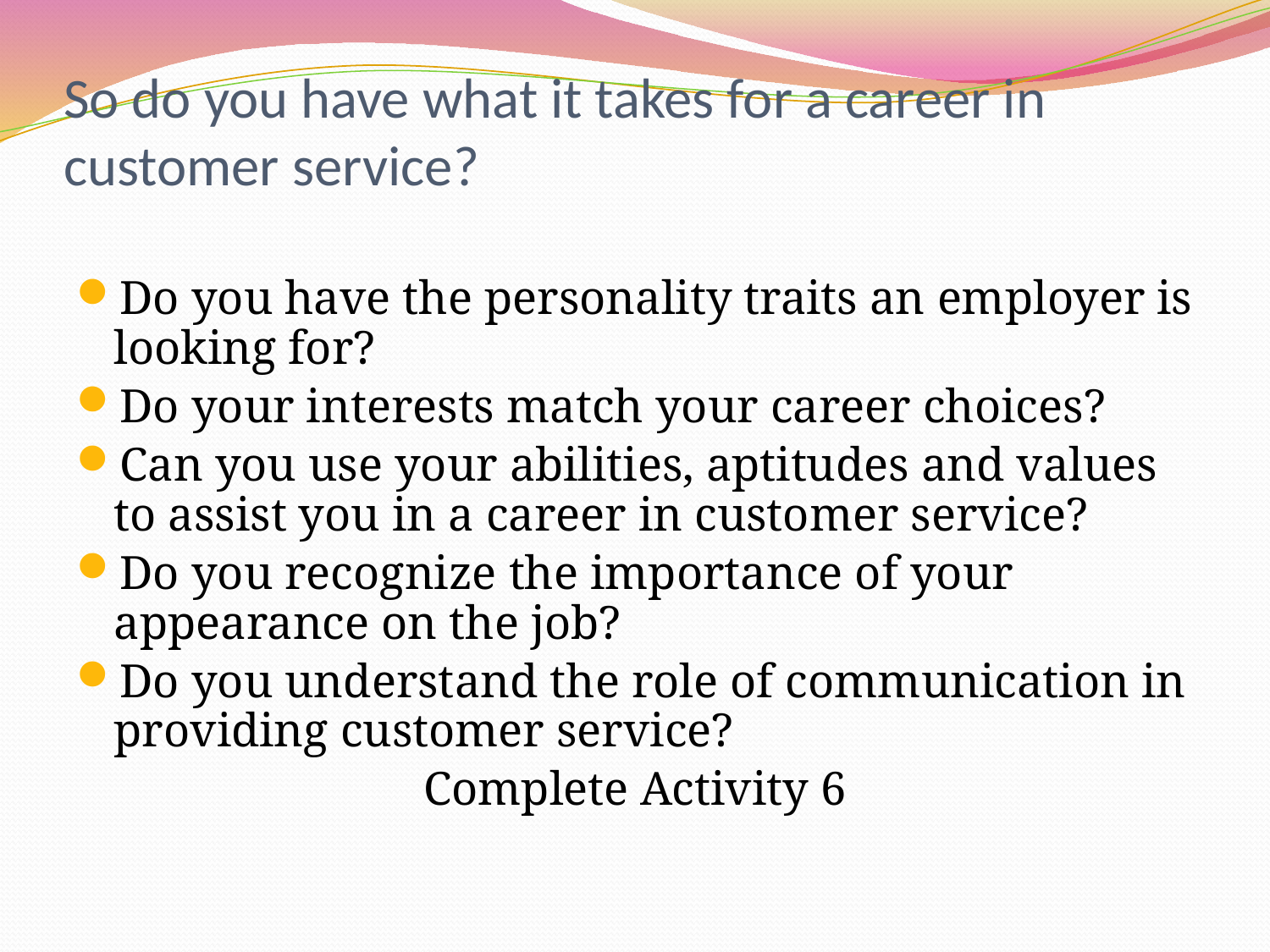

# So do you have what it takes for a career in customer service?
Do you have the personality traits an employer is looking for?
Do your interests match your career choices?
Can you use your abilities, aptitudes and values to assist you in a career in customer service?
Do you recognize the importance of your appearance on the job?
Do you understand the role of communication in providing customer service?
Complete Activity 6